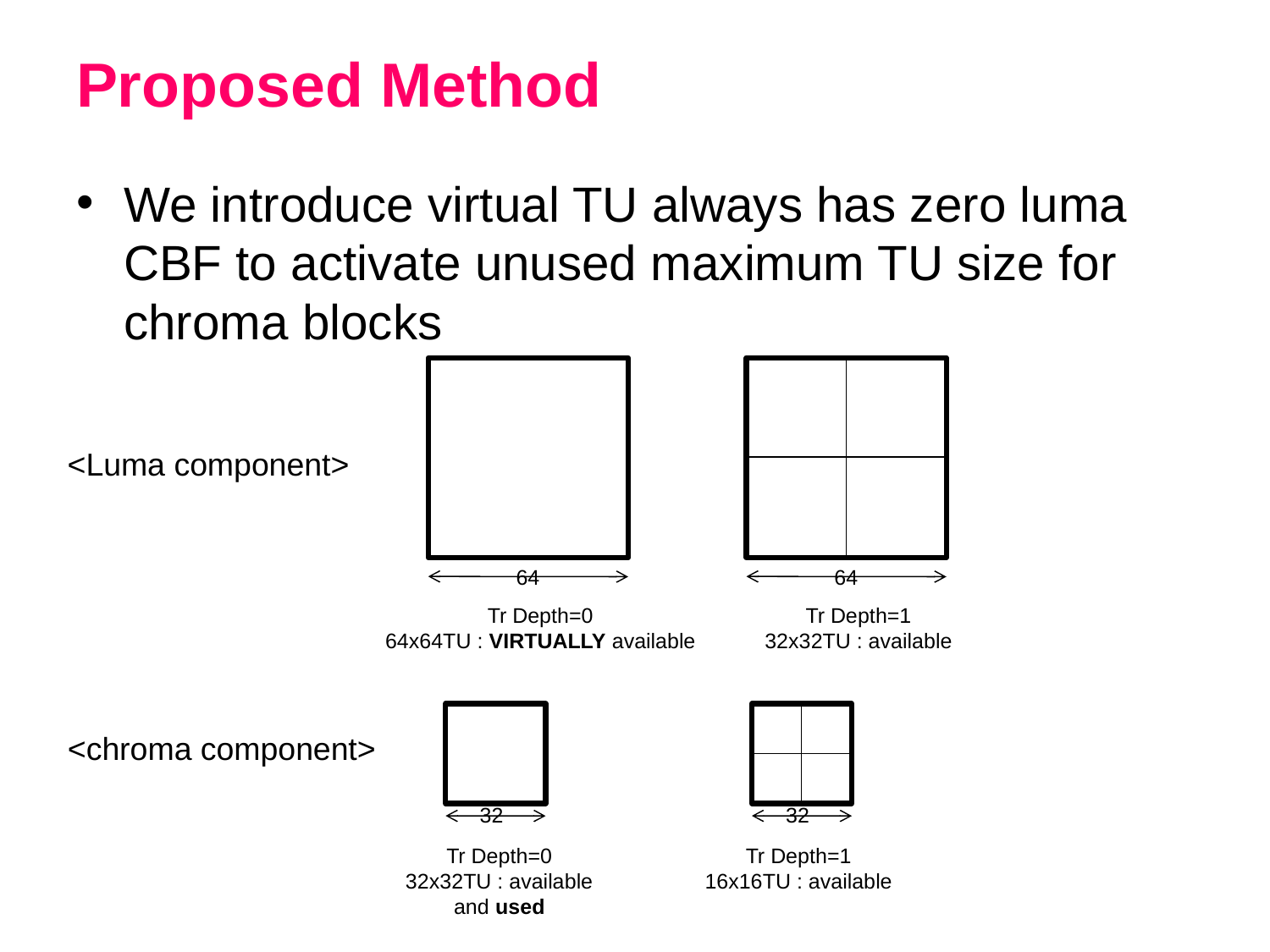

# Proposed Method
We introduce virtual TU always has zero luma CBF to activate unused maximum TU size for chroma blocks

<Luma component>
64
64
Tr Depth=0
64x64TU : VIRTUALLY available
Tr Depth=1
32x32TU : available

<chroma component>
32
32
Tr Depth=0
32x32TU : available and used
Tr Depth=1
16x16TU : available